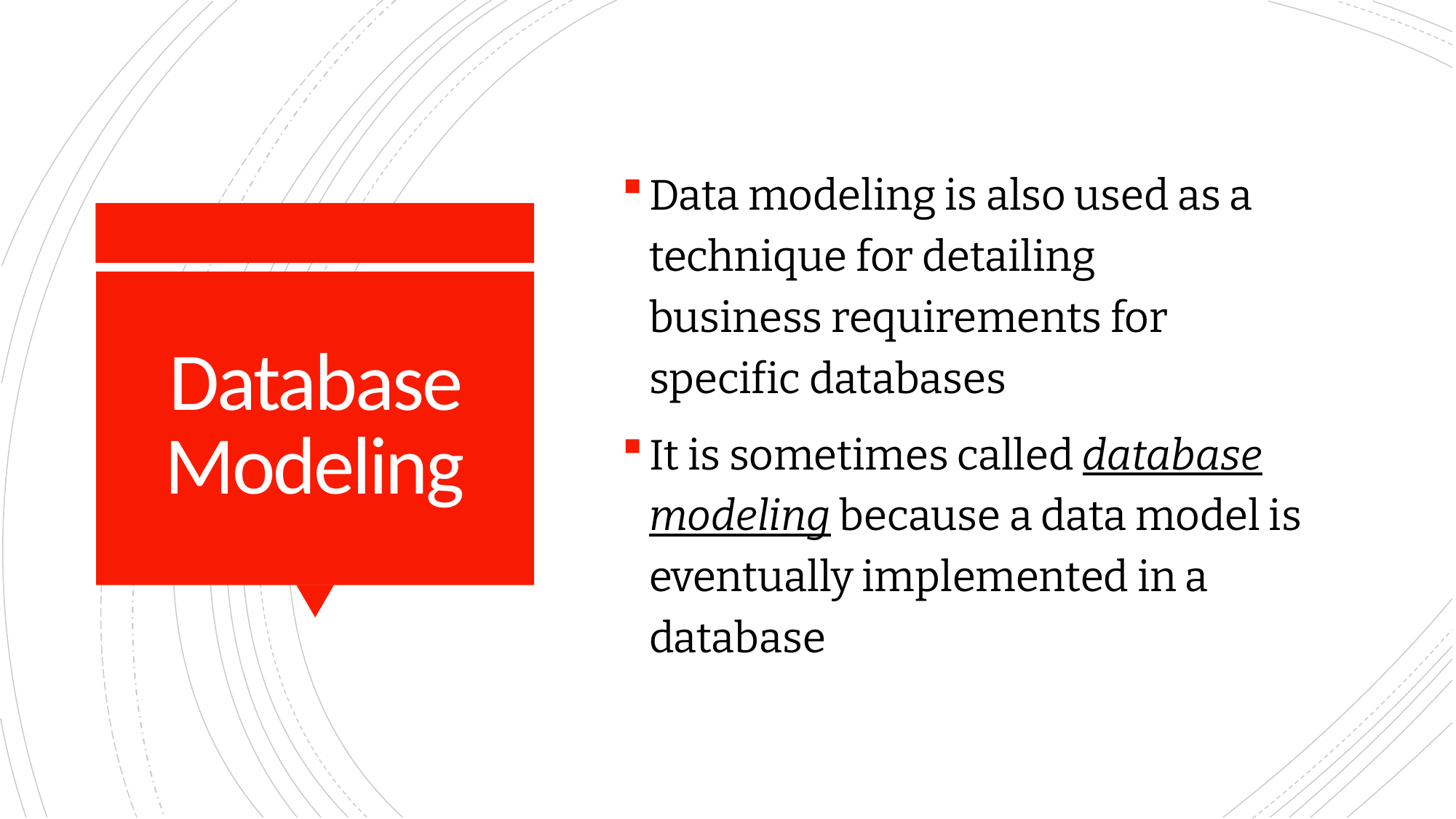

Data modeling is also used as a technique for detailing business requirements for specific databases
It is sometimes called database modeling because a data model is eventually implemented in a database
# Database Modeling